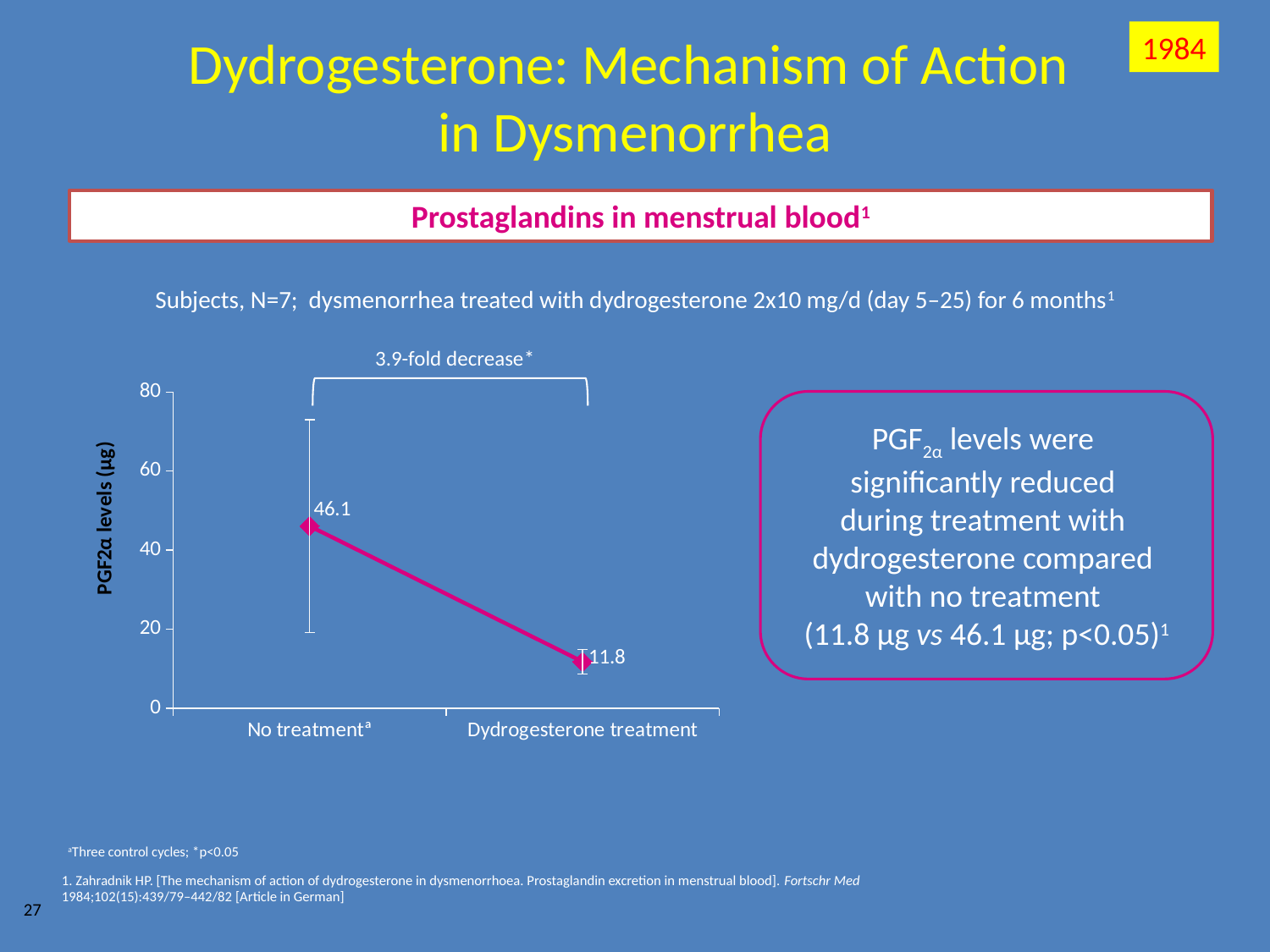

# Dydrogesterone: Mechanism of Action in Dysmenorrhea
1984
Prostaglandins in menstrual blood1

Subjects, N=7;  dysmenorrhea treated with dydrogesterone 2x10 mg/d (day 5–25) for 6 months1
3.9-fold decrease*

### Chart

| Category | Column1 |
|---|---|
| No treatmentª | 46.1 |
| Dydrogesterone treatment | 11.8 |
PGF2α levels were
significantly reduced
during treatment with
dydrogesterone compared
with no treatment
(11.8 μg vs 46.1 μg; p<0.05)1
aThree control cycles; *p<0.05
1. Zahradnik HP. [The mechanism of action of dydrogesterone in dysmenorrhoea. Prostaglandin excretion in menstrual blood]. Fortschr Med 1984;102(15):439/79–442/82 [Article in German]
27